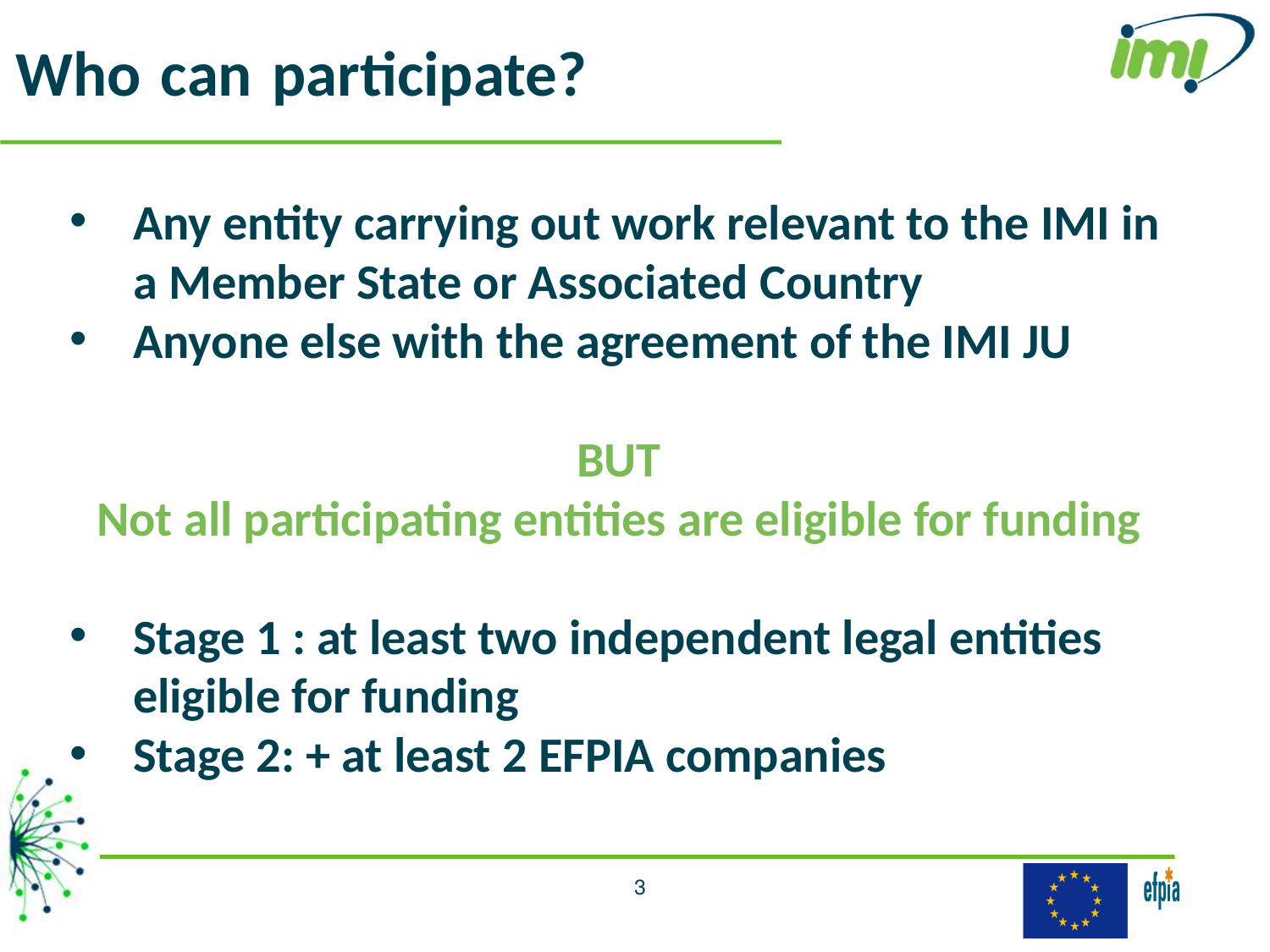

Who can participate?

Any entity carrying out work relevant to the IMI in a Member State or Associated Country
Anyone else with the agreement of the IMI JU

BUT
Not all participating entities are eligible for funding

Stage 1 : at least two independent legal entities eligible for funding
Stage 2: + at least 2 EFPIA companies
3